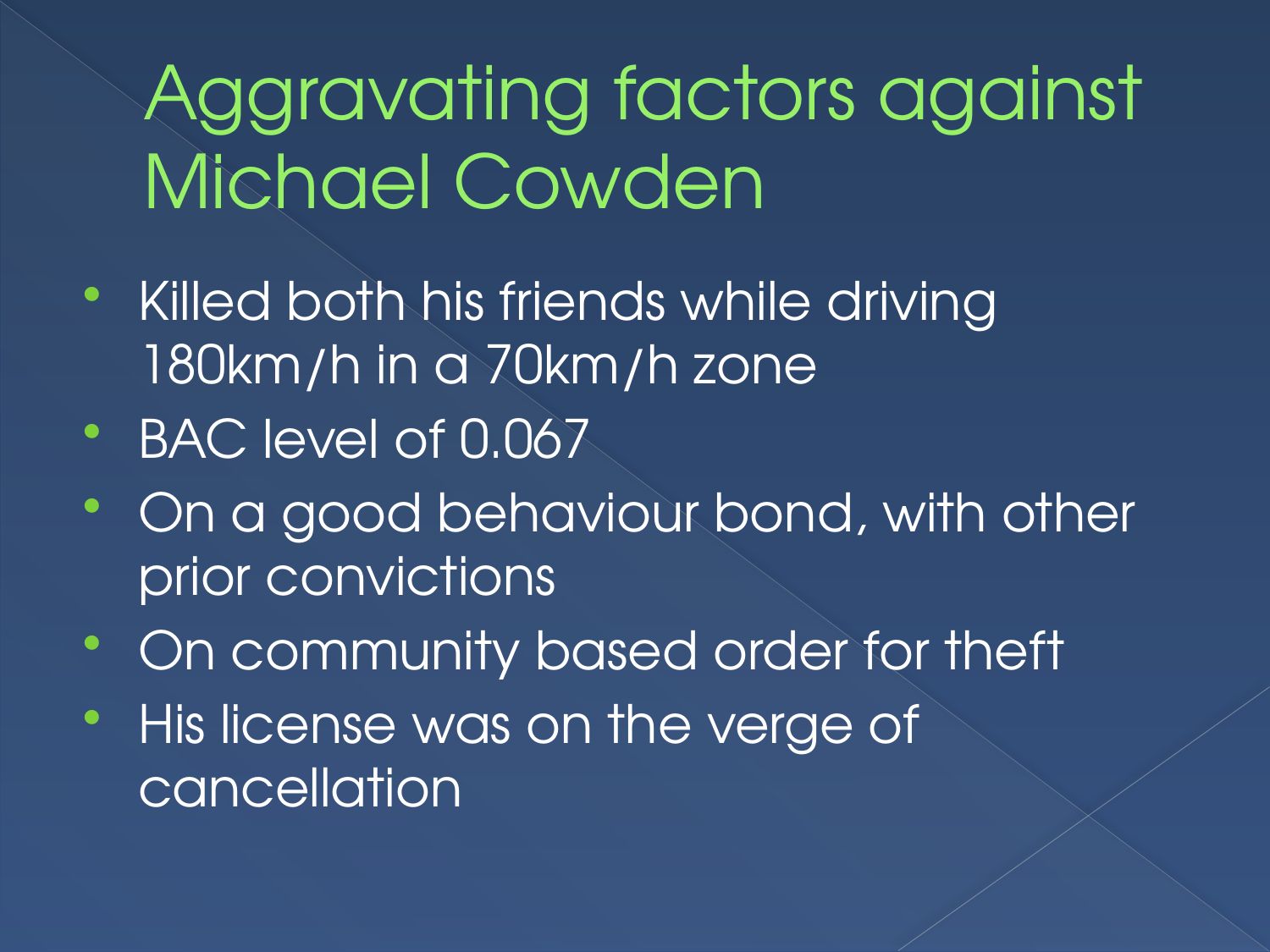

# Aggravating factors against Michael Cowden
Killed both his friends while driving 180km/h in a 70km/h zone
BAC level of 0.067
On a good behaviour bond, with other prior convictions
On community based order for theft
His license was on the verge of cancellation